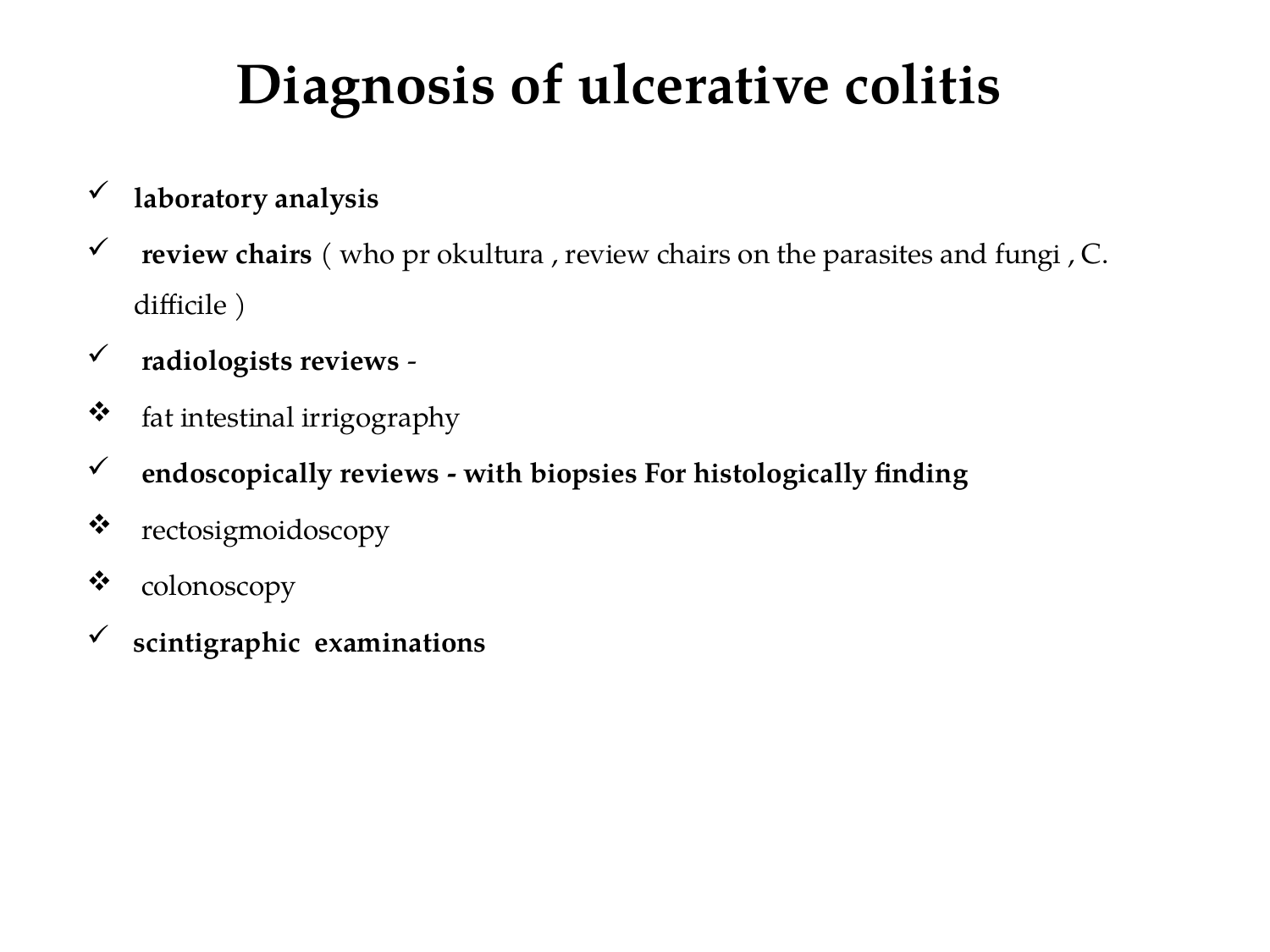

# Diagnosis of ulcerative colitis
laboratory analysis
 review chairs ( who pr okultura , review chairs on the parasites and fungi , C. difficile )
 radiologists reviews -
 fat intestinal irrigography
 endoscopically reviews - with biopsies For histologically finding
 rectosigmoidoscopy
 colonoscopy
 scintigraphic  examinations